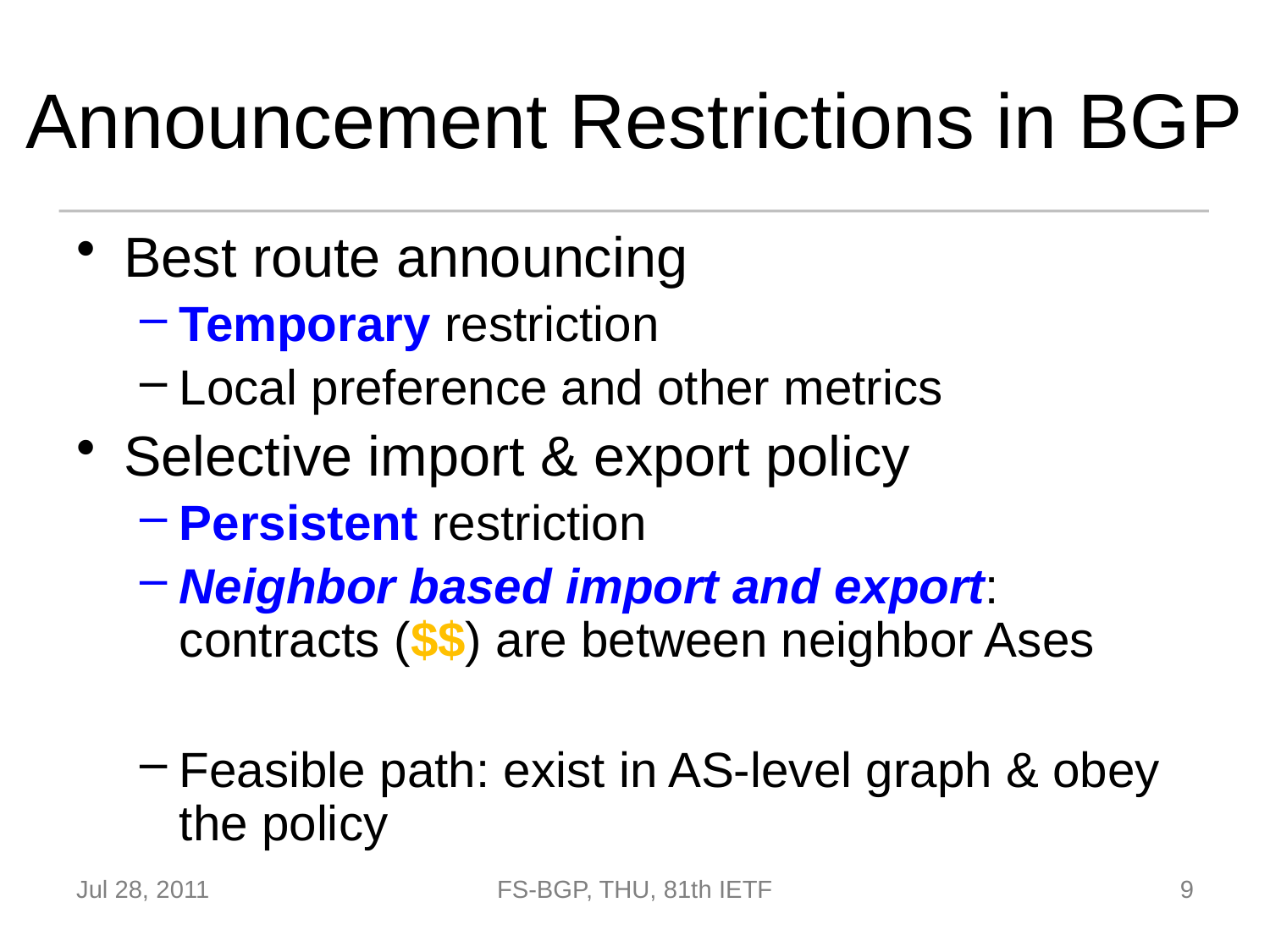

# Announcement Restrictions in BGP
Best route announcing
Temporary restriction
Local preference and other metrics
Selective import & export policy
Persistent restriction
Neighbor based import and export: contracts ($$) are between neighbor Ases

Feasible path: exist in AS-level graph & obey the policy
Jul 28, 2011
FS-BGP, THU, 81th IETF
9